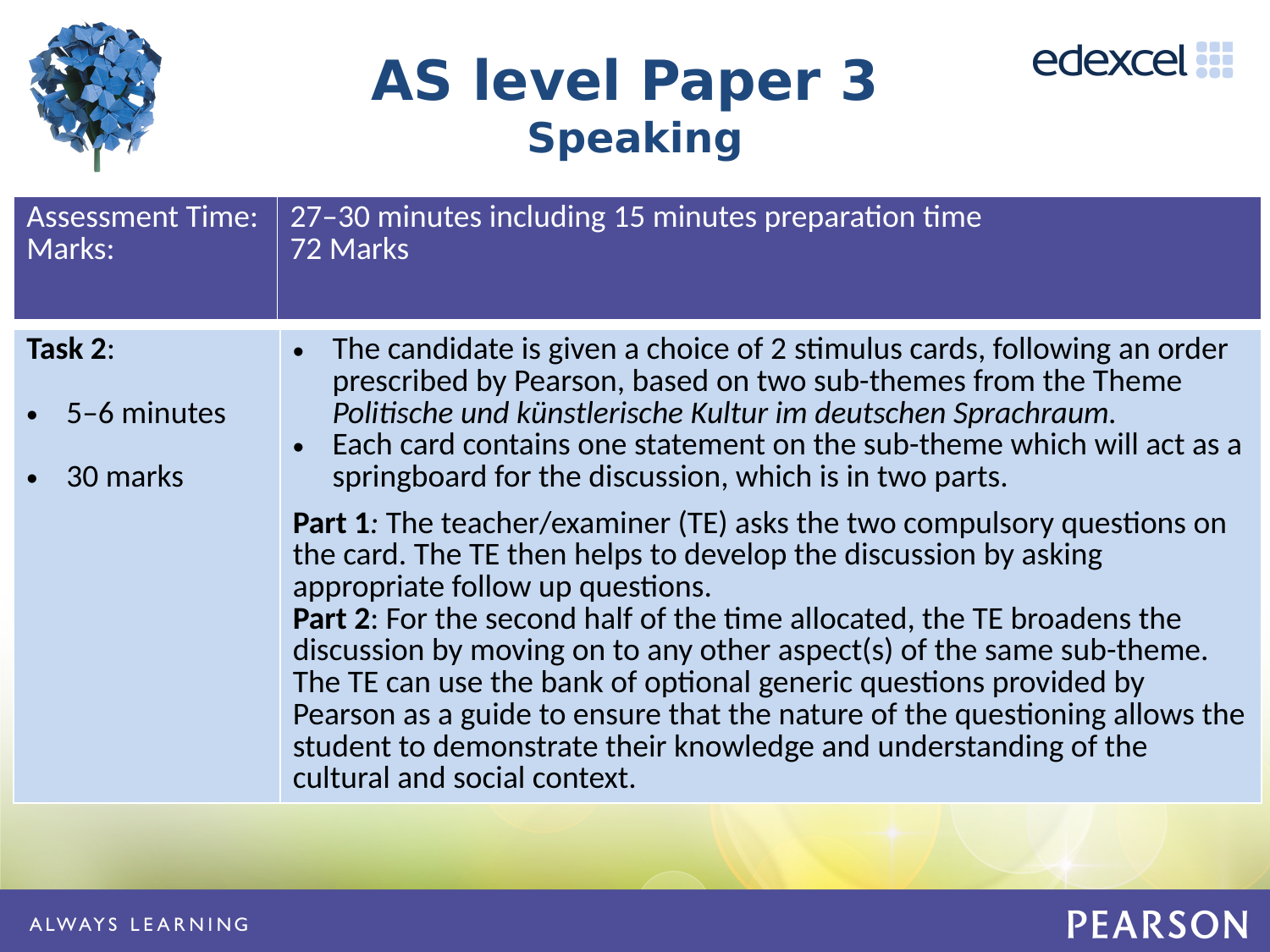

# AS level Paper 3 Speaking
| Assessment Time: Marks: | 27–30 minutes including 15 minutes preparation time 72 Marks |
| --- | --- |

| Task 2: 5–6 minutes 30 marks | The candidate is given a choice of 2 stimulus cards, following an order prescribed by Pearson, based on two sub-themes from the Theme Politische und künstlerische Kultur im deutschen Sprachraum. Each card contains one statement on the sub-theme which will act as a springboard for the discussion, which is in two parts. Part 1: The teacher/examiner (TE) asks the two compulsory questions on the card. The TE then helps to develop the discussion by asking appropriate follow up questions. Part 2: For the second half of the time allocated, the TE broadens the discussion by moving on to any other aspect(s) of the same sub-theme. The TE can use the bank of optional generic questions provided by Pearson as a guide to ensure that the nature of the questioning allows the student to demonstrate their knowledge and understanding of the cultural and social context. |
| --- | --- |